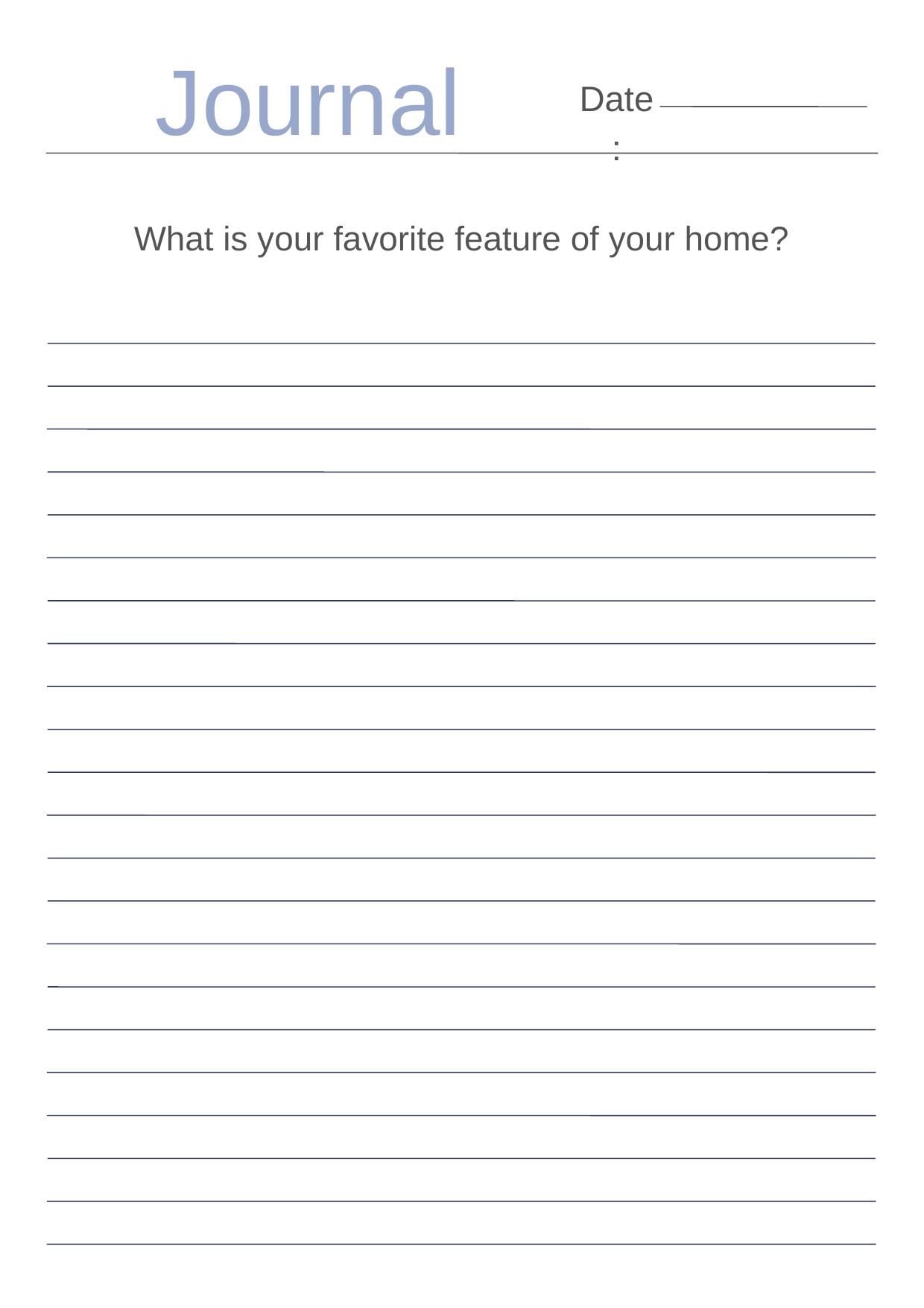

Journal
Date:

What is your favorite feature of your home?